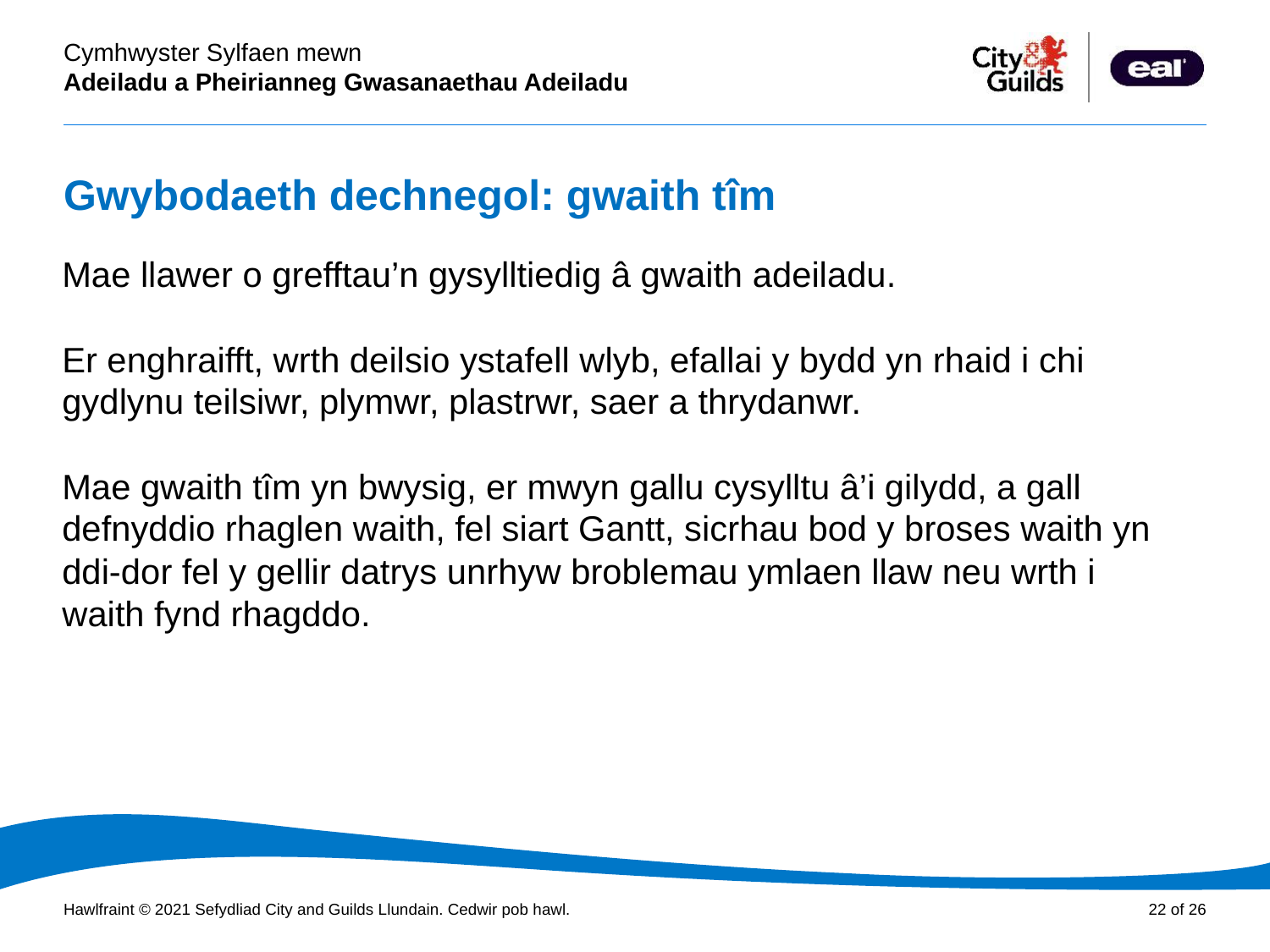

# Gwybodaeth dechnegol: gwaith tîm

Cyflwyniad PowerPoint
Mae llawer o grefftau’n gysylltiedig â gwaith adeiladu.

Er enghraifft, wrth deilsio ystafell wlyb, efallai y bydd yn rhaid i chi gydlynu teilsiwr, plymwr, plastrwr, saer a thrydanwr.

Mae gwaith tîm yn bwysig, er mwyn gallu cysylltu â’i gilydd, a gall defnyddio rhaglen waith, fel siart Gantt, sicrhau bod y broses waith yn ddi-dor fel y gellir datrys unrhyw broblemau ymlaen llaw neu wrth i waith fynd rhagddo.